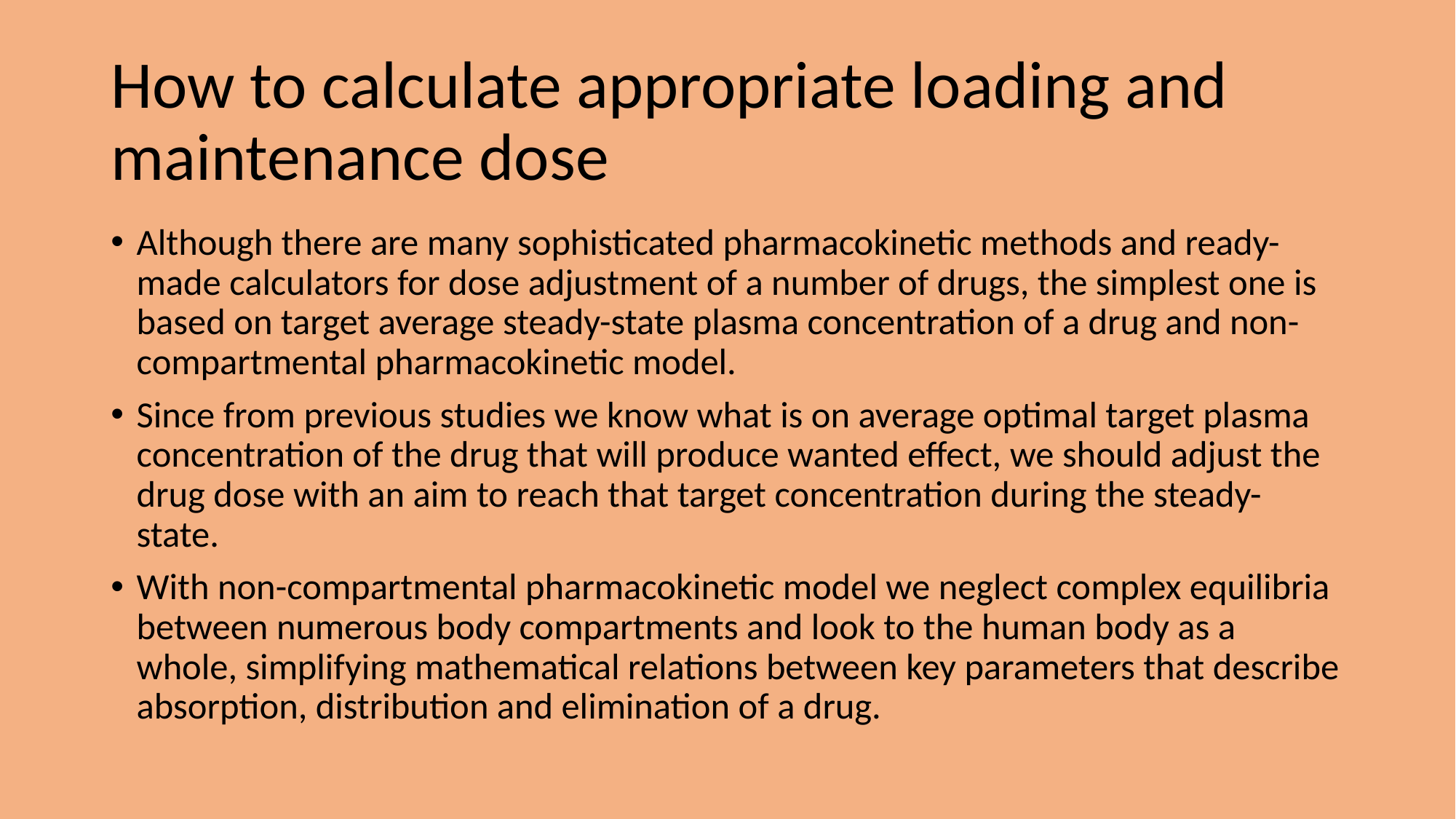

# How to calculate appropriate loading and maintenance dose
Although there are many sophisticated pharmacokinetic methods and ready-made calculators for dose adjustment of a number of drugs, the simplest one is based on target average steady-state plasma concentration of a drug and non-compartmental pharmacokinetic model.
Since from previous studies we know what is on average optimal target plasma concentration of the drug that will produce wanted effect, we should adjust the drug dose with an aim to reach that target concentration during the steady-state.
With non-compartmental pharmacokinetic model we neglect complex equilibria between numerous body compartments and look to the human body as a whole, simplifying mathematical relations between key parameters that describe absorption, distribution and elimination of a drug.